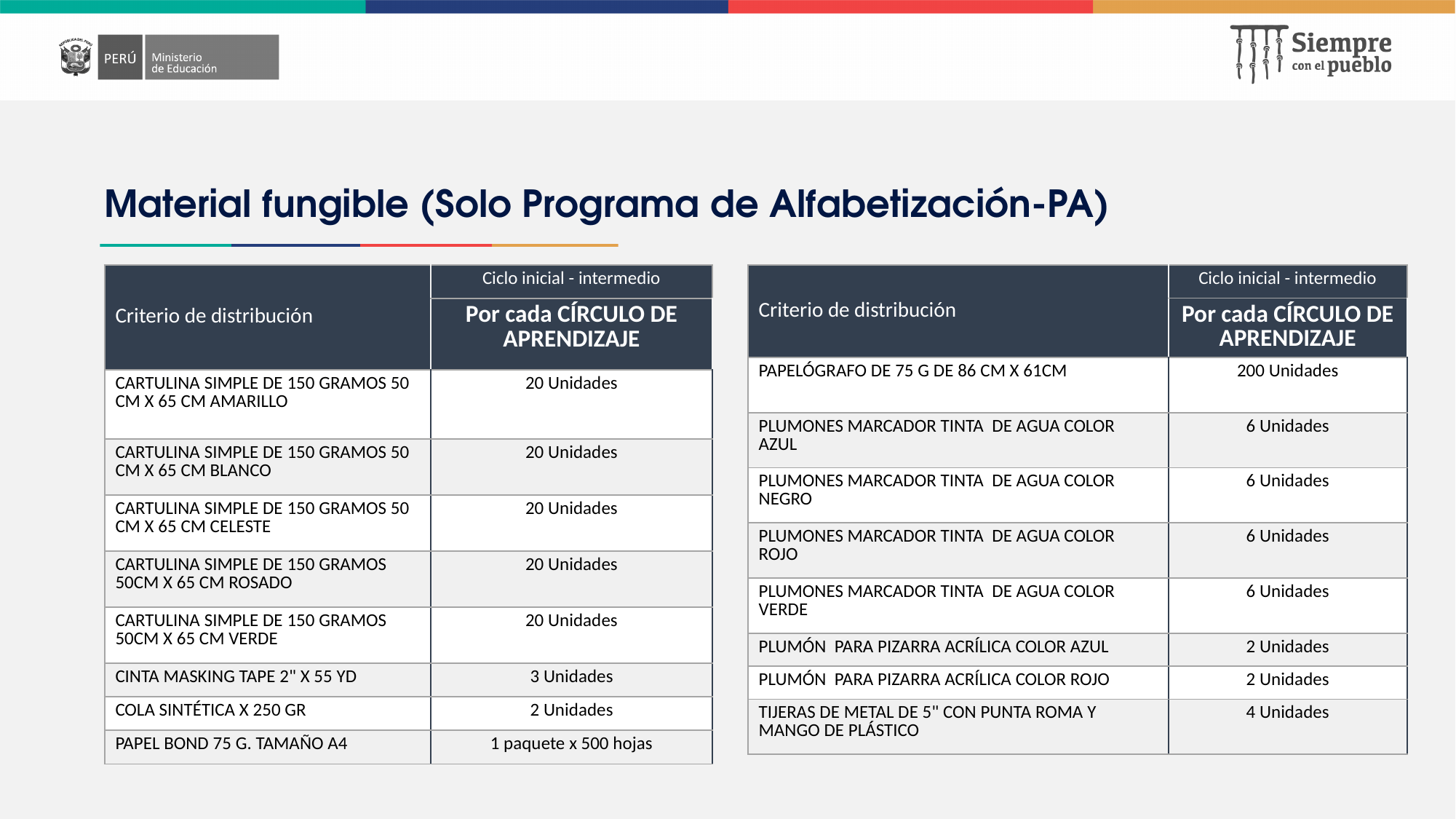

# Material fungible (Solo Programa de Alfabetización-PA)
| Criterio de distribución | Ciclo inicial - intermedio |
| --- | --- |
|  | Por cada CÍRCULO DE APRENDIZAJE |
| PAPELÓGRAFO DE 75 G DE 86 CM X 61CM | 200 Unidades |
| PLUMONES MARCADOR TINTA DE AGUA COLOR AZUL | 6 Unidades |
| PLUMONES MARCADOR TINTA DE AGUA COLOR NEGRO | 6 Unidades |
| PLUMONES MARCADOR TINTA DE AGUA COLOR ROJO | 6 Unidades |
| PLUMONES MARCADOR TINTA DE AGUA COLOR VERDE | 6 Unidades |
| PLUMÓN PARA PIZARRA ACRÍLICA COLOR AZUL | 2 Unidades |
| PLUMÓN PARA PIZARRA ACRÍLICA COLOR ROJO | 2 Unidades |
| TIJERAS DE METAL DE 5" CON PUNTA ROMA Y MANGO DE PLÁSTICO | 4 Unidades |
| Criterio de distribución | Ciclo inicial - intermedio |
| --- | --- |
|  | Por cada CÍRCULO DE APRENDIZAJE |
| CARTULINA SIMPLE DE 150 GRAMOS 50 CM X 65 CM AMARILLO | 20 Unidades |
| CARTULINA SIMPLE DE 150 GRAMOS 50 CM X 65 CM BLANCO | 20 Unidades |
| CARTULINA SIMPLE DE 150 GRAMOS 50 CM X 65 CM CELESTE | 20 Unidades |
| CARTULINA SIMPLE DE 150 GRAMOS 50CM X 65 CM ROSADO | 20 Unidades |
| CARTULINA SIMPLE DE 150 GRAMOS 50CM X 65 CM VERDE | 20 Unidades |
| CINTA MASKING TAPE 2" X 55 YD | 3 Unidades |
| COLA SINTÉTICA X 250 GR | 2 Unidades |
| PAPEL BOND 75 G. TAMAÑO A4 | 1 paquete x 500 hojas |